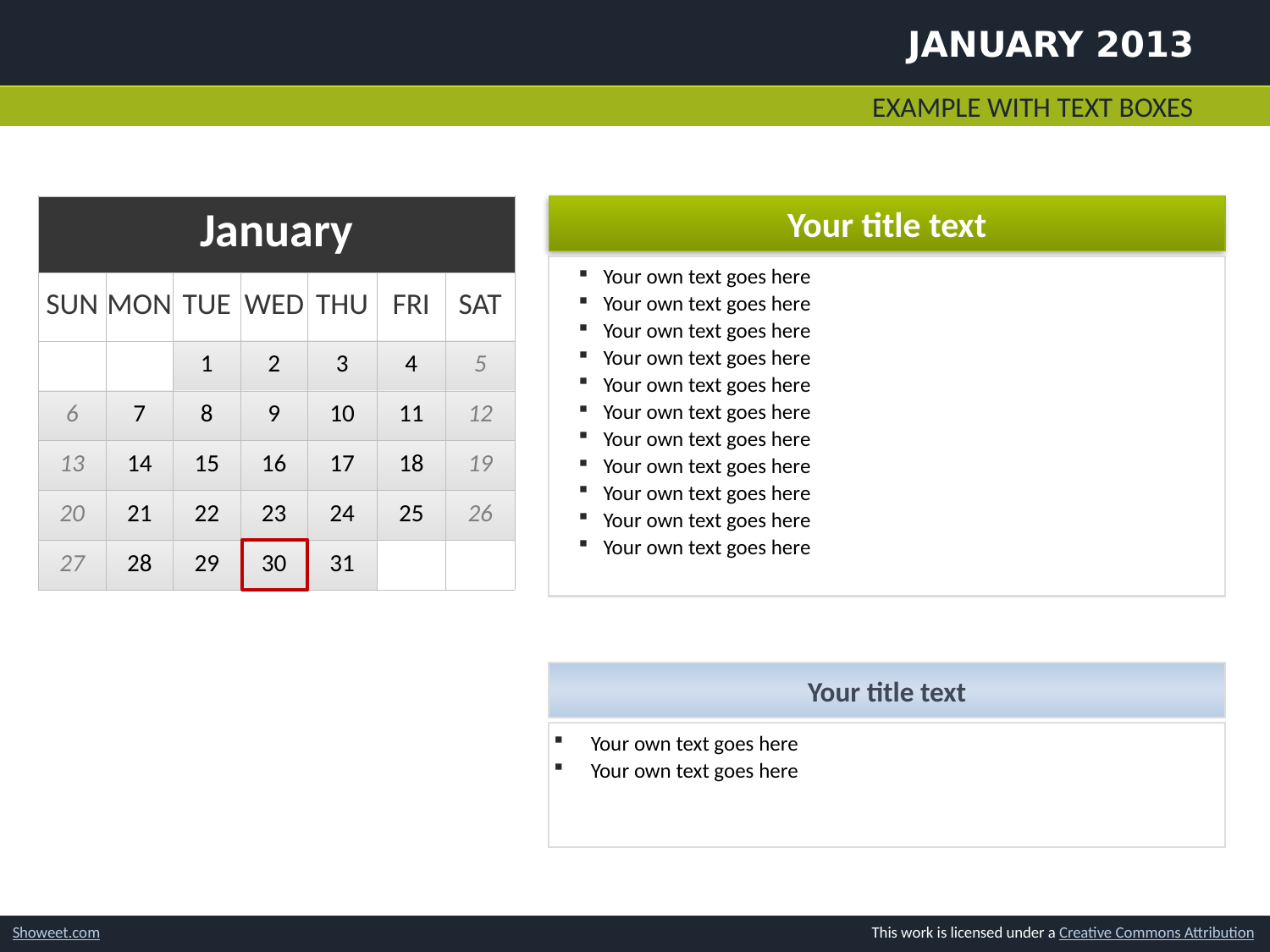

# January 2013
Example with text boxes
| January |  |  |  |  |  |  |
| --- | --- | --- | --- | --- | --- | --- |
| Sun | Mon | Tue | Wed | Thu | Fri | Sat |
|  |  | 1 | 2 | 3 | 4 | 5 |
| 6 | 7 | 8 | 9 | 10 | 11 | 12 |
| 13 | 14 | 15 | 16 | 17 | 18 | 19 |
| 20 | 21 | 22 | 23 | 24 | 25 | 26 |
| 27 | 28 | 29 | 30 | 31 |  |  |
Your title text
Your own text goes here
Your own text goes here
Your own text goes here
Your own text goes here
Your own text goes here
Your own text goes here
Your own text goes here
Your own text goes here
Your own text goes here
Your own text goes here
Your own text goes here

Your title text
Your own text goes here
Your own text goes here